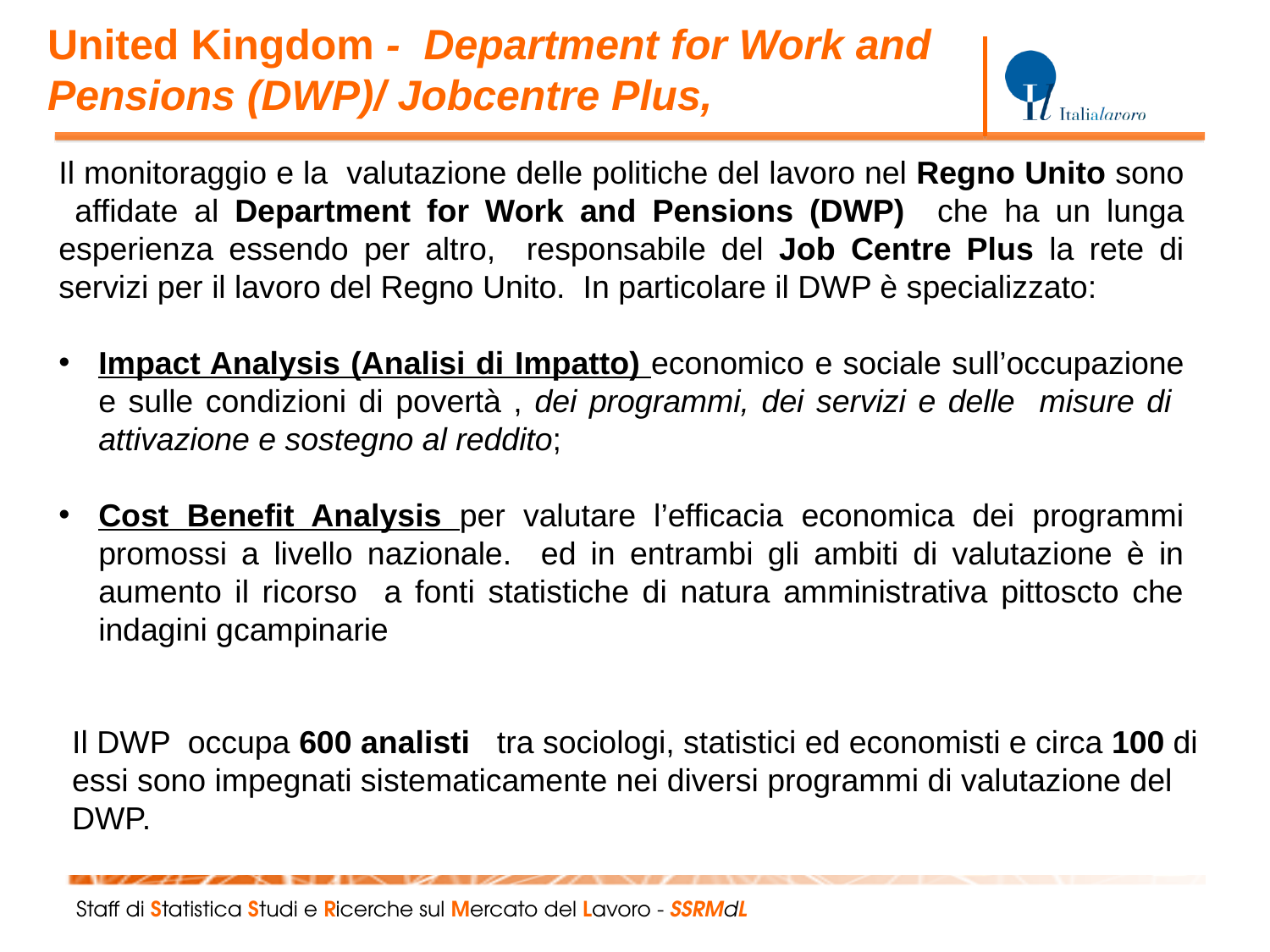

United Kingdom -  Department for Work and Pensions (DWP)/ Jobcentre Plus,

Il monitoraggio e la  valutazione delle politiche del lavoro nel Regno Unito sono  affidate al Department for Work and Pensions (DWP)  che ha un lunga esperienza essendo per altro,  responsabile del Job Centre Plus la rete di servizi per il lavoro del Regno Unito.  In particolare il DWP è specializzato:

Impact Analysis (Analisi di Impatto) economico e sociale sull’occupazione e sulle condizioni di povertà , dei programmi, dei servizi e delle  misure di  attivazione e sostegno al reddito;

Cost Benefit Analysis per valutare l’efficacia economica dei programmi promossi a livello nazionale.  ed in entrambi gli ambiti di valutazione è in aumento il ricorso  a fonti statistiche di natura amministrativa pittoscto che indagini gcampinarie
Il DWP  occupa 600 analisti   tra sociologi, statistici ed economisti e circa 100 di essi sono impegnati sistematicamente nei diversi programmi di valutazione del DWP.
Staff di Statistica Studi e Ricerche sul Mercato del Lavoro - SSRMdL